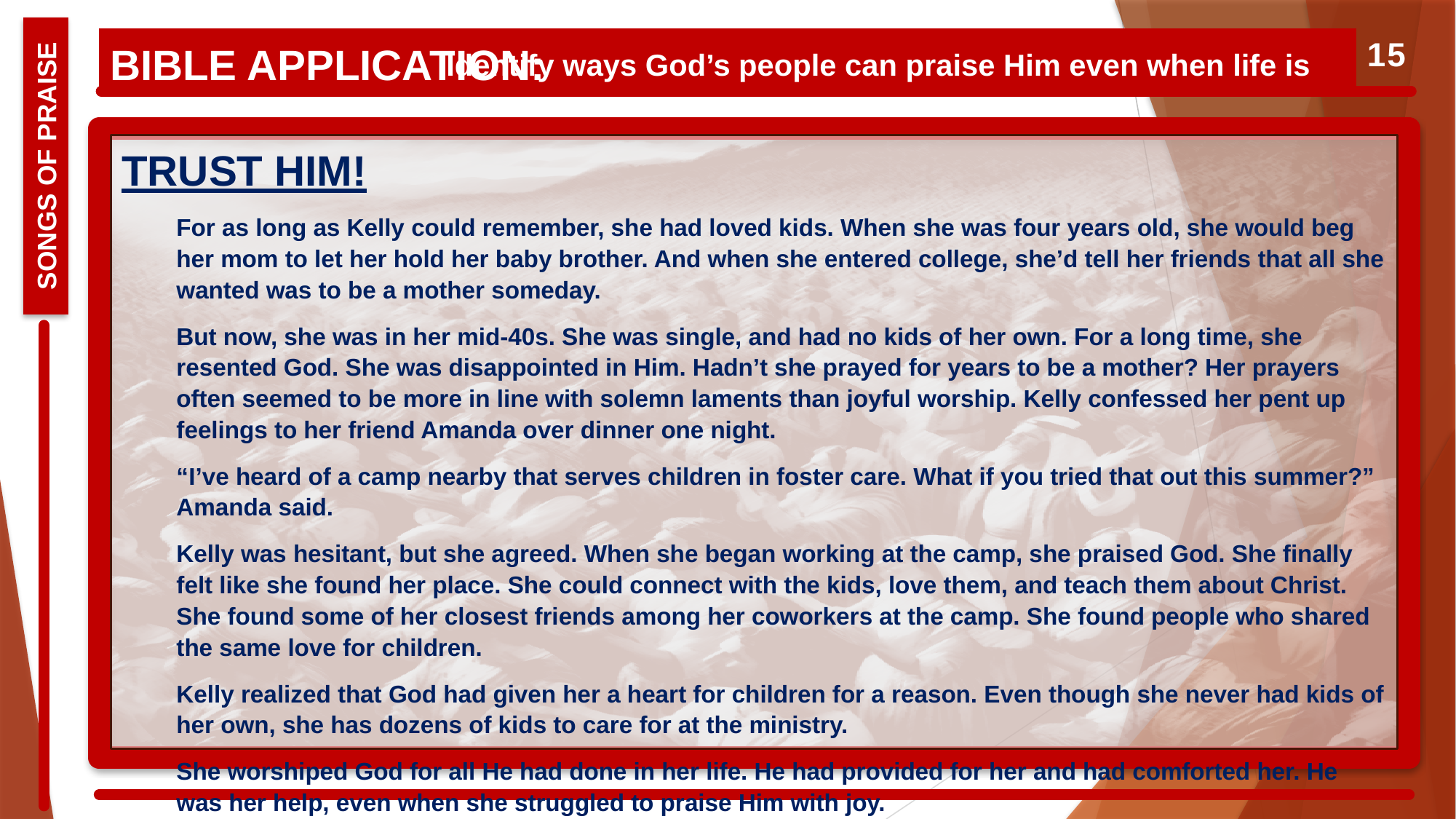

15
Bible Application:
Identify ways God’s people can praise Him even when life is difficult.

Trust Him!

For as long as Kelly could remember, she had loved kids. When she was four years old, she would beg her mom to let her hold her baby brother. And when she entered college, she’d tell her friends that all she wanted was to be a mother someday.

But now, she was in her mid-40s. She was single, and had no kids of her own. For a long time, she resented God. She was disappointed in Him. Hadn’t she prayed for years to be a mother? Her prayers often seemed to be more in line with solemn laments than joyful worship. Kelly confessed her pent up feelings to her friend Amanda over dinner one night.

“I’ve heard of a camp nearby that serves children in foster care. What if you tried that out this summer?” Amanda said.

Kelly was hesitant, but she agreed. When she began working at the camp, she praised God. She finally felt like she found her place. She could connect with the kids, love them, and teach them about Christ. She found some of her closest friends among her coworkers at the camp. She found people who shared the same love for children.

Kelly realized that God had given her a heart for children for a reason. Even though she never had kids of her own, she has dozens of kids to care for at the ministry.

She worshiped God for all He had done in her life. He had provided for her and had comforted her. He was her help, even when she struggled to praise Him with joy.

Songs of Praise